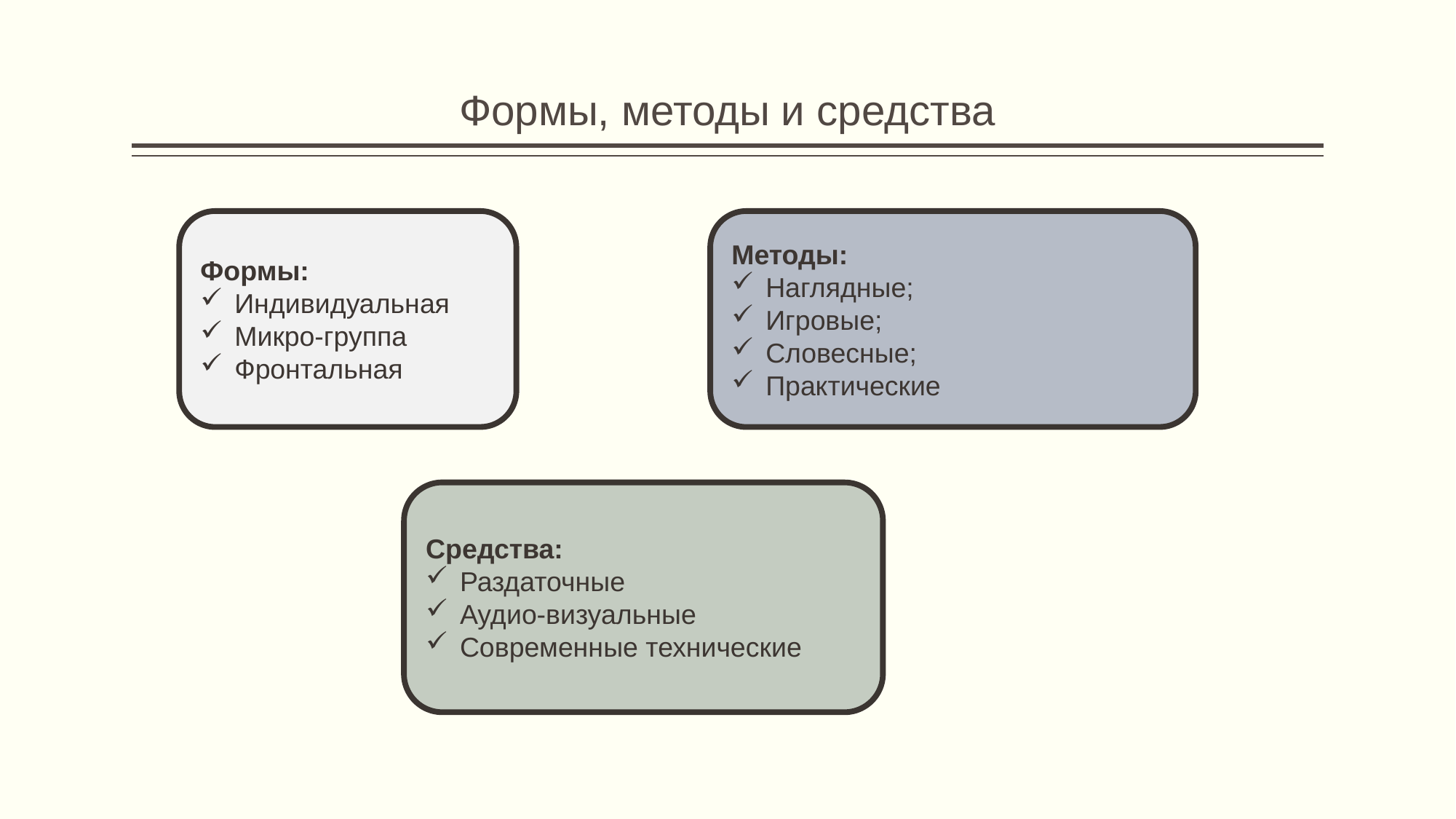

# Формы, методы и средства

Формы:
Индивидуальная
Микро-группа
Фронтальная
Методы:
Наглядные;
Игровые;
Словесные;
Практические
Средства:
Раздаточные
Аудио-визуальные
Современные технические